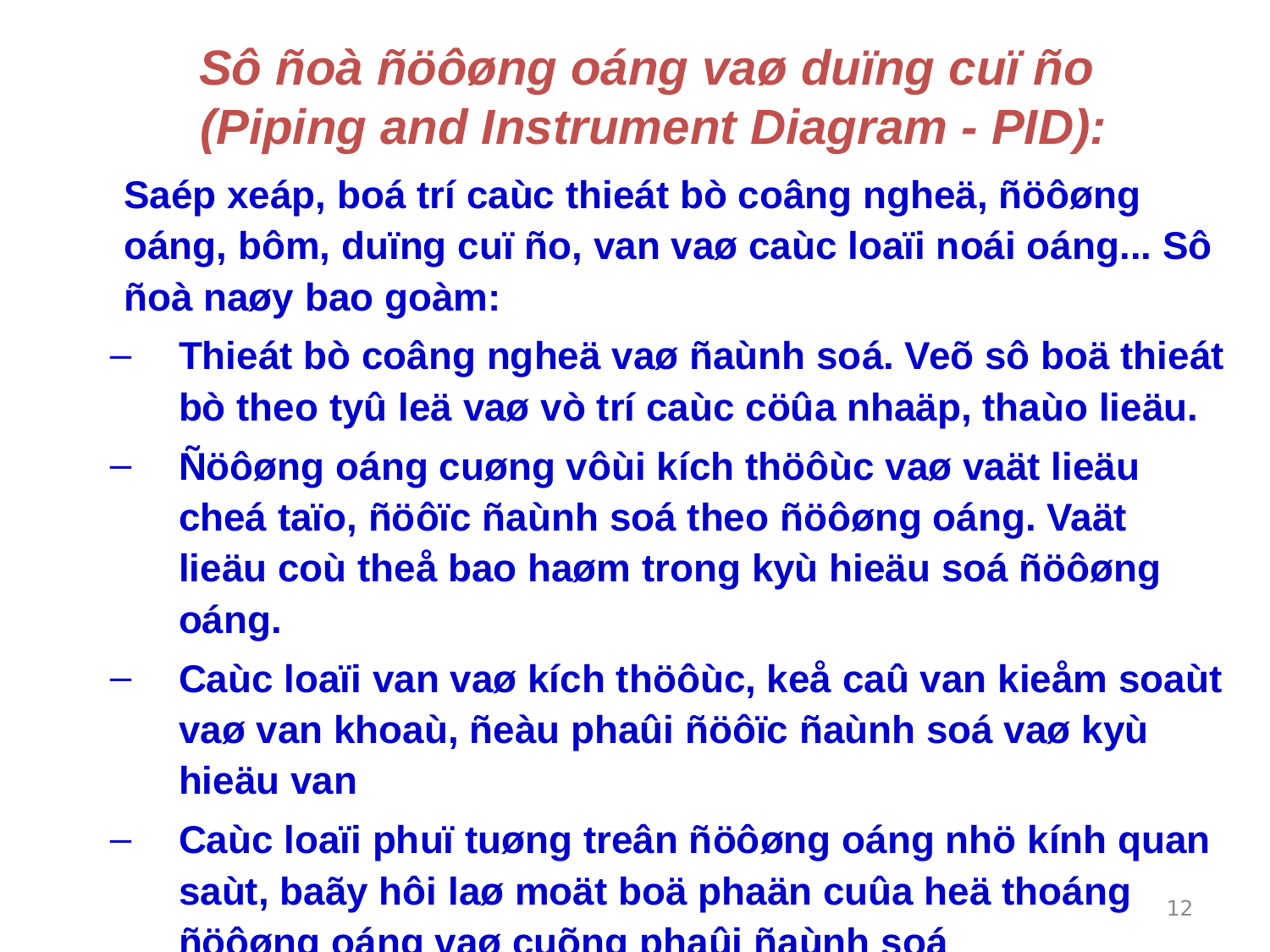

# Sô ñoà ñöôøng oáng vaø duïng cuï ño (Piping and Instrument Diagram - PID):
	Saép xeáp, boá trí caùc thieát bò coâng ngheä, ñöôøng oáng, bôm, duïng cuï ño, van vaø caùc loaïi noái oáng... Sô ñoà naøy bao goàm:
Thieát bò coâng ngheä vaø ñaùnh soá. Veõ sô boä thieát bò theo tyû leä vaø vò trí caùc cöûa nhaäp, thaùo lieäu.
Ñöôøng oáng cuøng vôùi kích thöôùc vaø vaät lieäu cheá taïo, ñöôïc ñaùnh soá theo ñöôøng oáng. Vaät lieäu coù theå bao haøm trong kyù hieäu soá ñöôøng oáng.
Caùc loaïi van vaø kích thöôùc, keå caû van kieåm soaùt vaø van khoaù, ñeàu phaûi ñöôïc ñaùnh soá vaø kyù hieäu van
Caùc loaïi phuï tuøng treân ñöôøng oáng nhö kính quan saùt, baãy hôi laø moät boä phaän cuûa heä thoáng ñöôøng oáng vaø cuõng phaûi ñaùnh soá
Bôm phaûi xaùc ñònh qui caùch.
Phaûi ñaùnh soá taát caû caùc voøng kieåm soaùt vaø duïng cuï ño
12